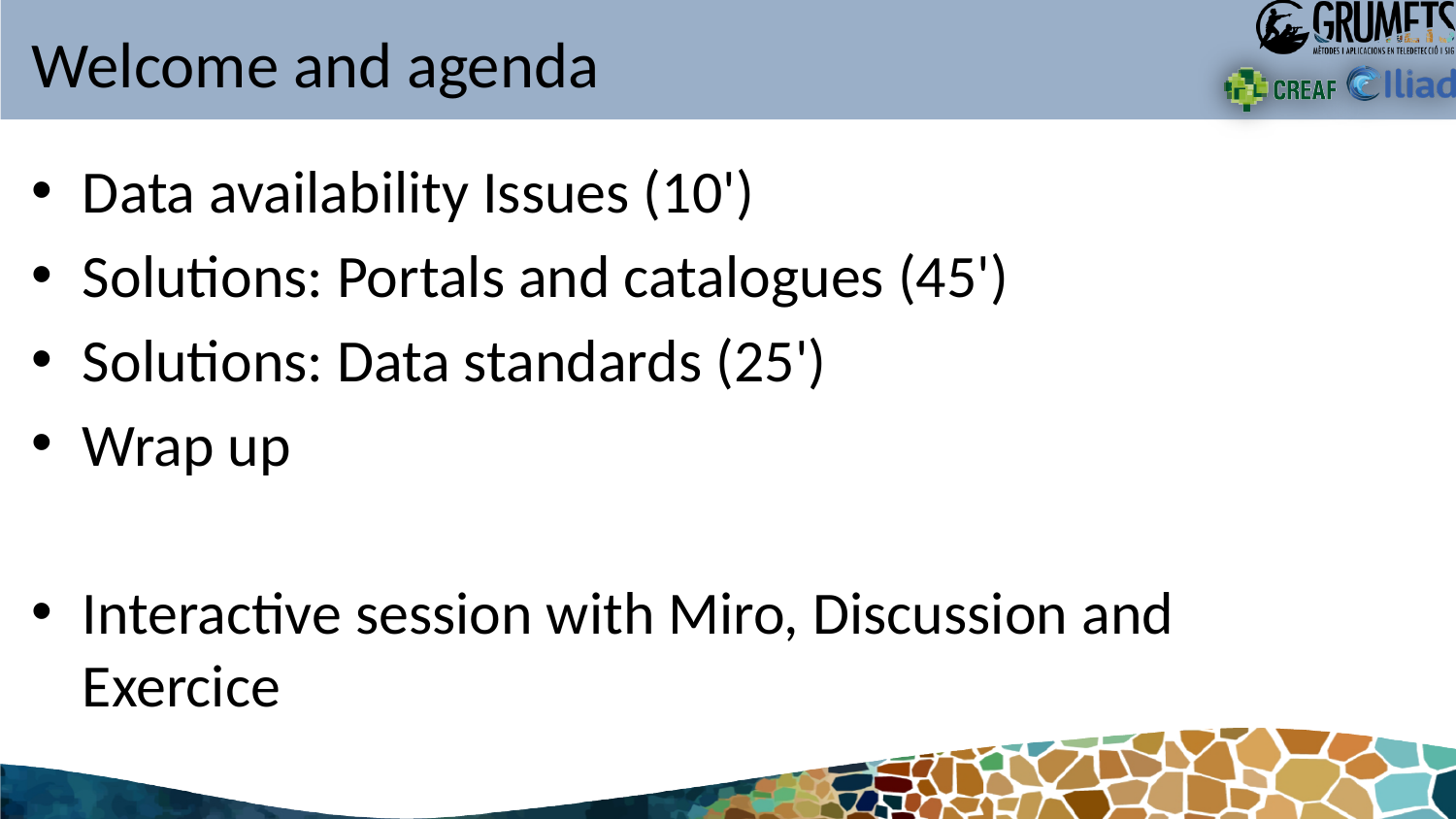

# Welcome and agenda
Data availability Issues (10')
Solutions: Portals and catalogues (45')
Solutions: Data standards (25')
Wrap up

Interactive session with Miro, Discussion and Exercice